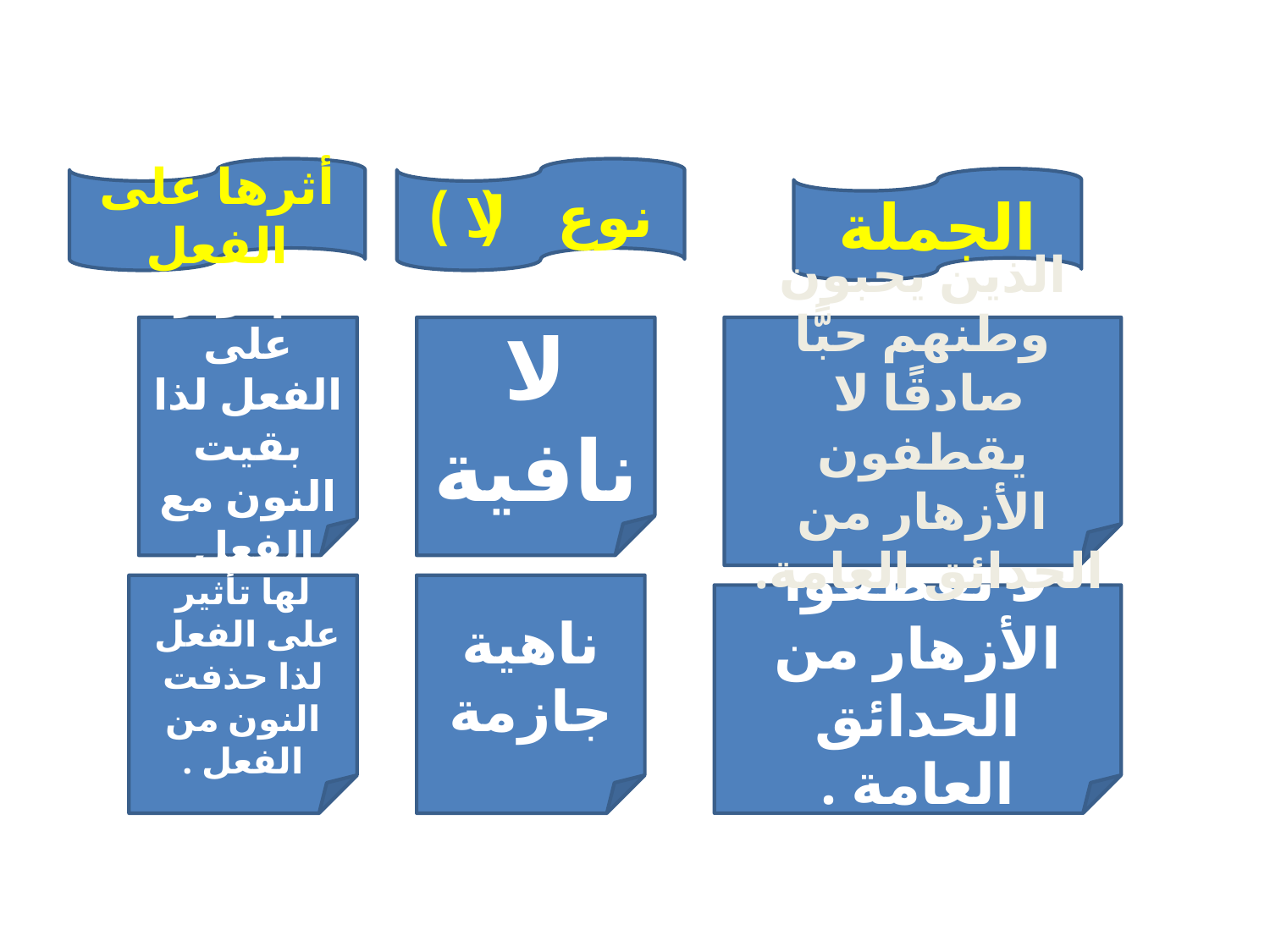

أثرها على الفعل
نوع ( لا )
الجملة
لم تؤثر على الفعل لذا بقيت النون مع الفعل
لا نافية
الذين يحبون وطنهم حبًّا صادقًا لا
يقطفون الأزهار من الحدائق العامة.
لها تأثير على الفعل
لذا حذفت النون من الفعل .
ناهية جازمة
لا تقطفوا الأزهار من
الحدائق العامة .